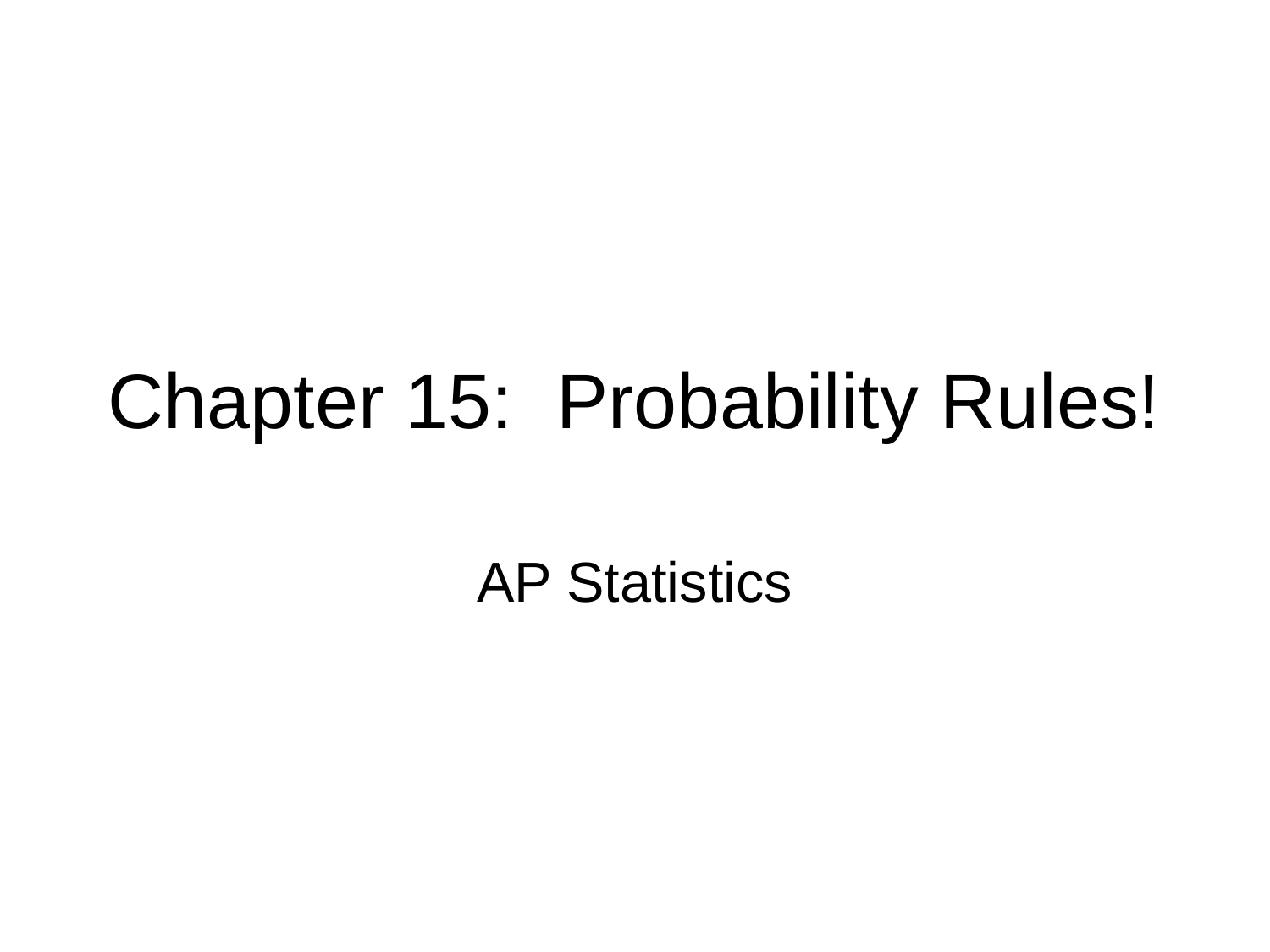

# Chapter 15:  Probability Rules!
AP Statistics